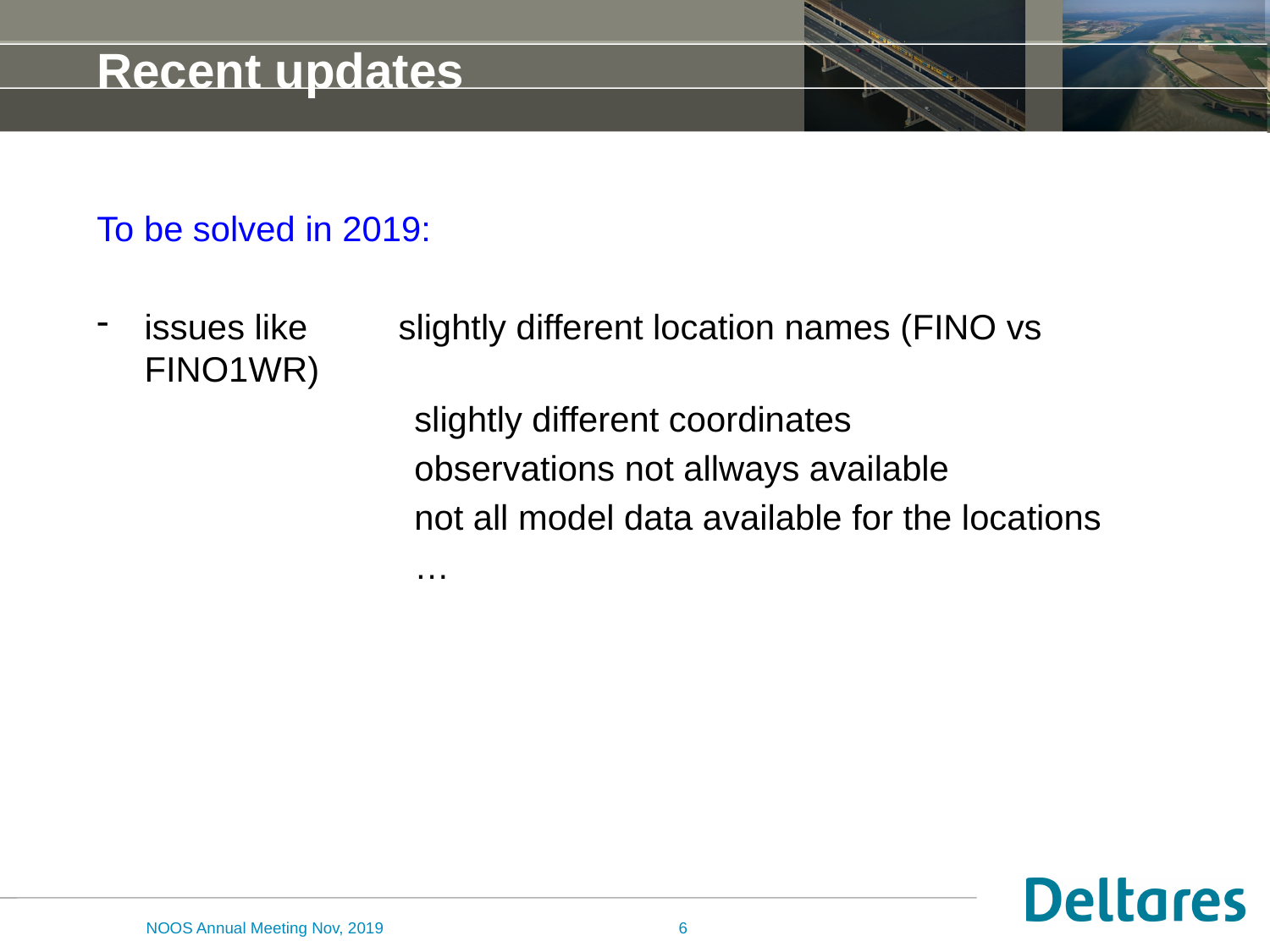

# Recent updates
To be solved in 2019:

issues like 	slightly different location names (FINO vs FINO1WR)
	slightly different coordinates
	observations not allways available
	not all model data available for the locations
	…

NOOS Annual Meeting Nov, 2019
6